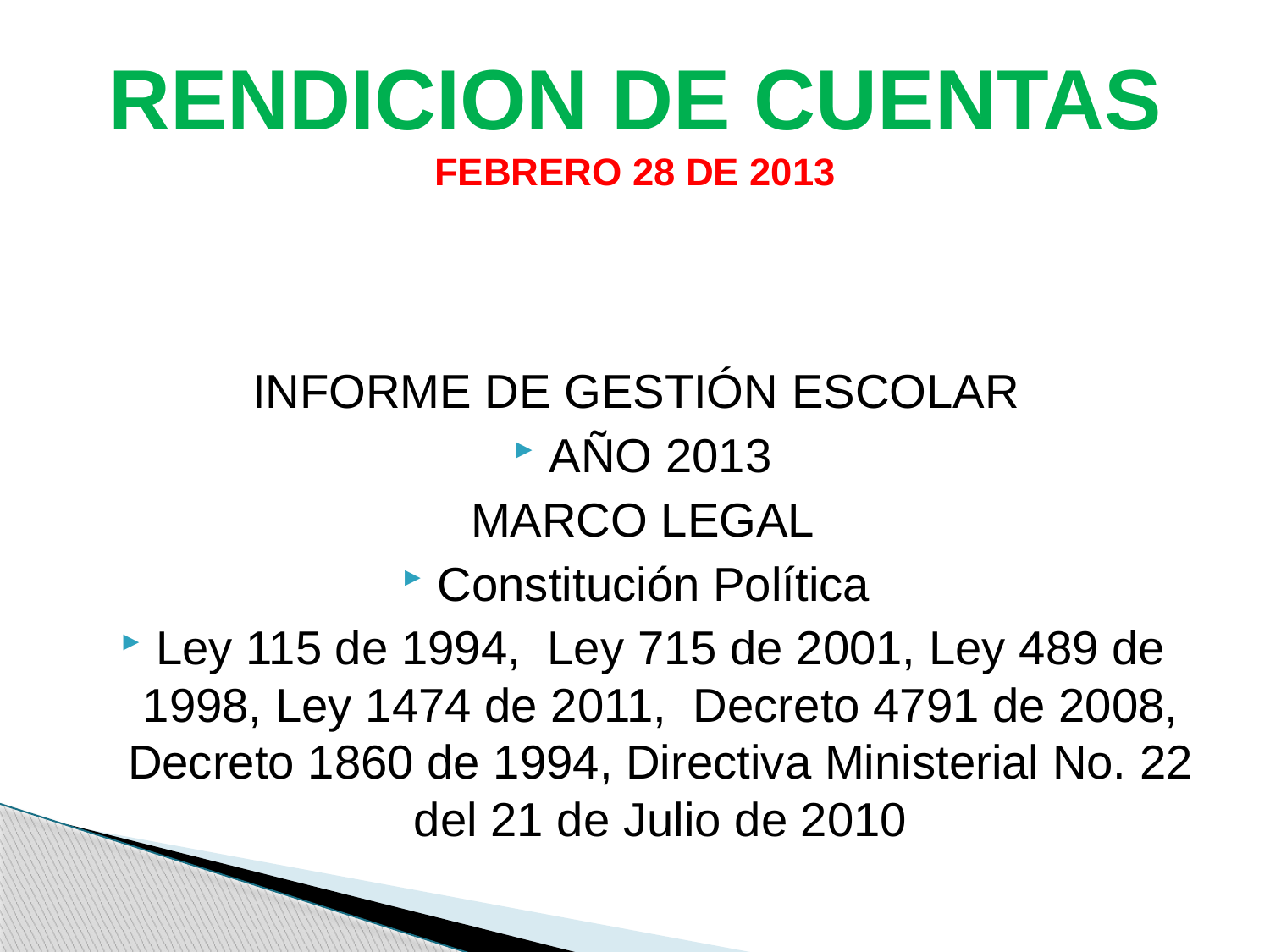

# RENDICION DE CUENTAS FEBRERO 28 DE 2013

INFORME DE GESTIÓN ESCOLAR
AÑO 2013
MARCO LEGAL
Constitución Política
Ley 115 de 1994,  Ley 715 de 2001, Ley 489 de 1998, Ley 1474 de 2011,  Decreto 4791 de 2008, Decreto 1860 de 1994, Directiva Ministerial No. 22 del 21 de Julio de 2010